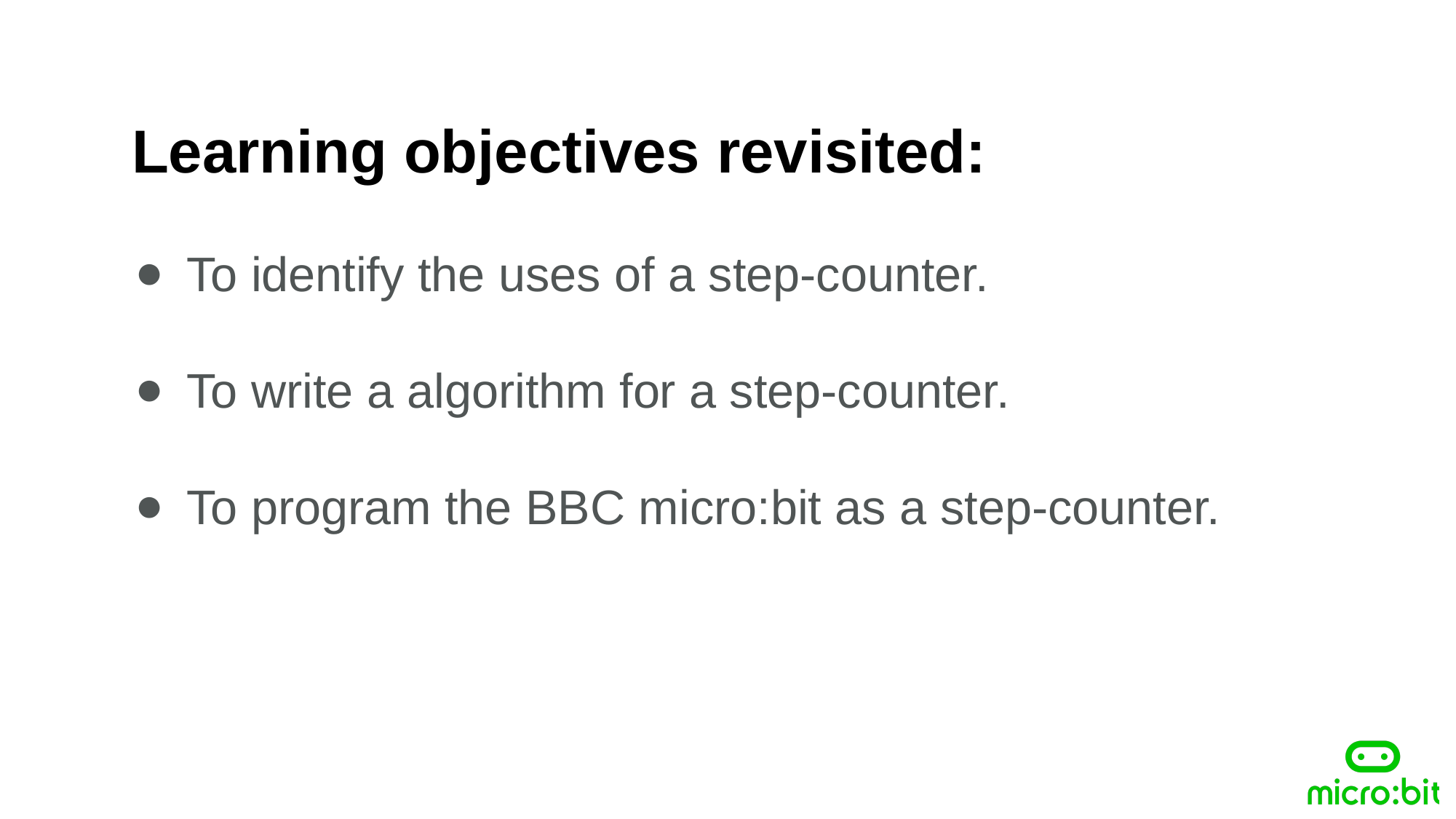

Learning objectives revisited:

To identify the uses of a step-counter.

To write a algorithm for a step-counter.

To program the BBC micro:bit as a step-counter.